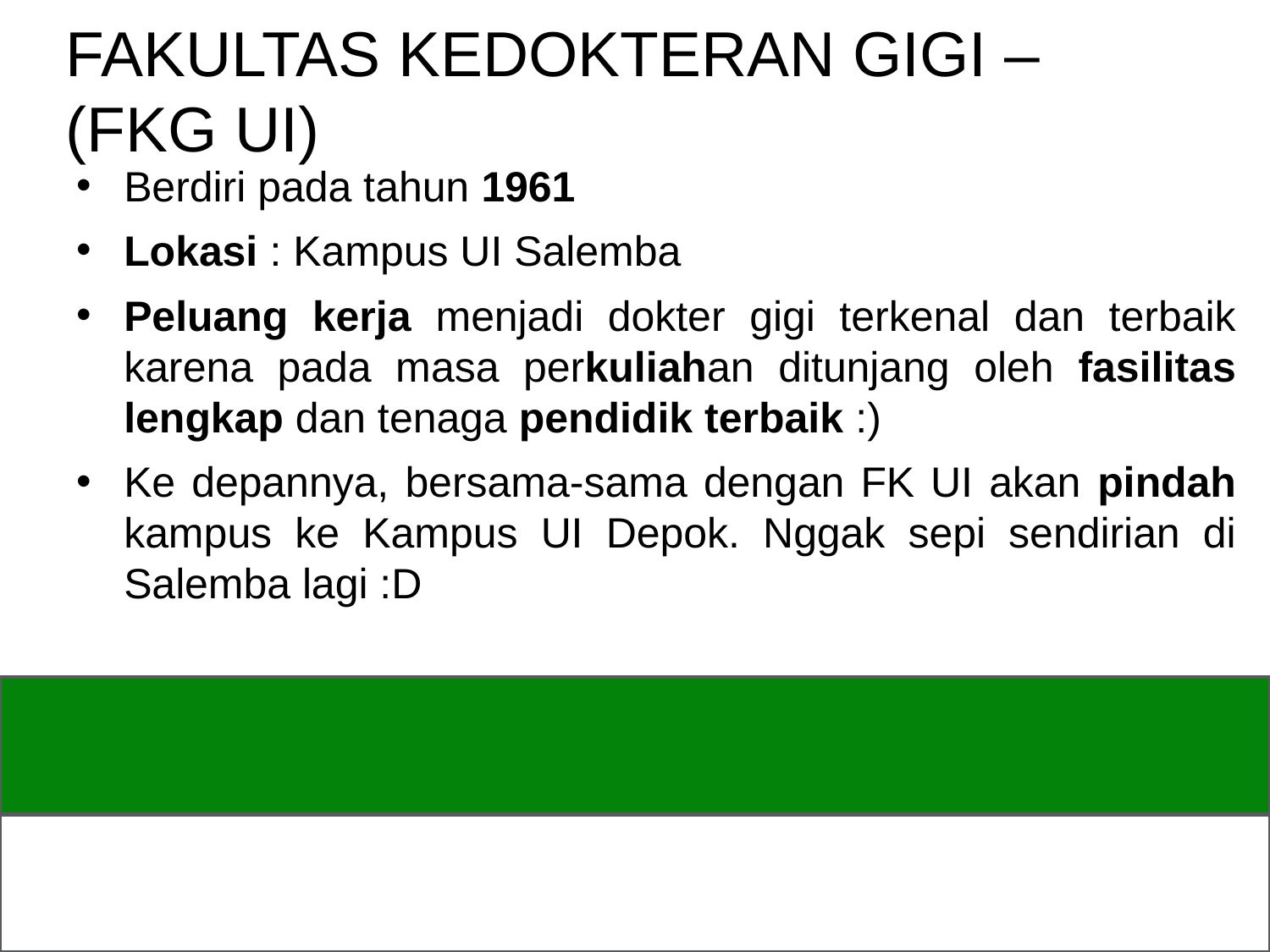

# Fakultas kedokteran gigi – (Fkg UI)
Berdiri pada tahun 1961
Lokasi : Kampus UI Salemba
Peluang kerja menjadi dokter gigi terkenal dan terbaik karena pada masa perkuliahan ditunjang oleh fasilitas lengkap dan tenaga pendidik terbaik :)
Ke depannya, bersama-sama dengan FK UI akan pindah kampus ke Kampus UI Depok. Nggak sepi sendirian di Salemba lagi :D